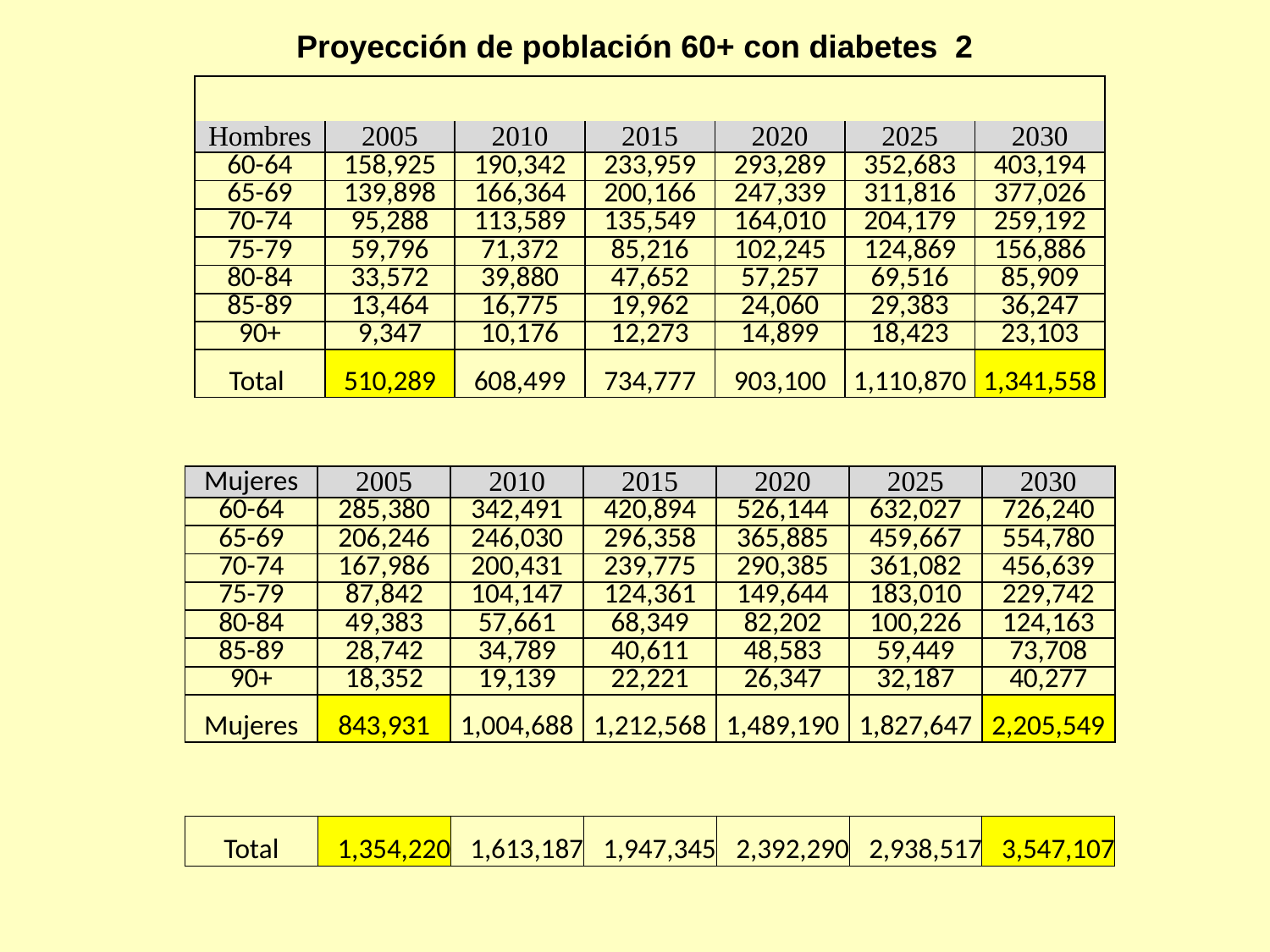

# Proyección de población 60+ con diabetes  2
|  |  |  |  |  |  |  |
| --- | --- | --- | --- | --- | --- | --- |
| Hombres | 2005 | 2010 | 2015 | 2020 | 2025 | 2030 |
| 60-64 | 158,925 | 190,342 | 233,959 | 293,289 | 352,683 | 403,194 |
| 65-69 | 139,898 | 166,364 | 200,166 | 247,339 | 311,816 | 377,026 |
| 70-74 | 95,288 | 113,589 | 135,549 | 164,010 | 204,179 | 259,192 |
| 75-79 | 59,796 | 71,372 | 85,216 | 102,245 | 124,869 | 156,886 |
| 80-84 | 33,572 | 39,880 | 47,652 | 57,257 | 69,516 | 85,909 |
| 85-89 | 13,464 | 16,775 | 19,962 | 24,060 | 29,383 | 36,247 |
| 90+ | 9,347 | 10,176 | 12,273 | 14,899 | 18,423 | 23,103 |
| Total | 510,289 | 608,499 | 734,777 | 903,100 | 1,110,870 | 1,341,558 |
| Mujeres | 2005 | 2010 | 2015 | 2020 | 2025 | 2030 |
| --- | --- | --- | --- | --- | --- | --- |
| 60-64 | 285,380 | 342,491 | 420,894 | 526,144 | 632,027 | 726,240 |
| 65-69 | 206,246 | 246,030 | 296,358 | 365,885 | 459,667 | 554,780 |
| 70-74 | 167,986 | 200,431 | 239,775 | 290,385 | 361,082 | 456,639 |
| 75-79 | 87,842 | 104,147 | 124,361 | 149,644 | 183,010 | 229,742 |
| 80-84 | 49,383 | 57,661 | 68,349 | 82,202 | 100,226 | 124,163 |
| 85-89 | 28,742 | 34,789 | 40,611 | 48,583 | 59,449 | 73,708 |
| 90+ | 18,352 | 19,139 | 22,221 | 26,347 | 32,187 | 40,277 |
| Mujeres | 843,931 | 1,004,688 | 1,212,568 | 1,489,190 | 1,827,647 | 2,205,549 |
| Total | 1,354,220 | 1,613,187 | 1,947,345 | 2,392,290 | 2,938,517 | 3,547,107 |
| --- | --- | --- | --- | --- | --- | --- |